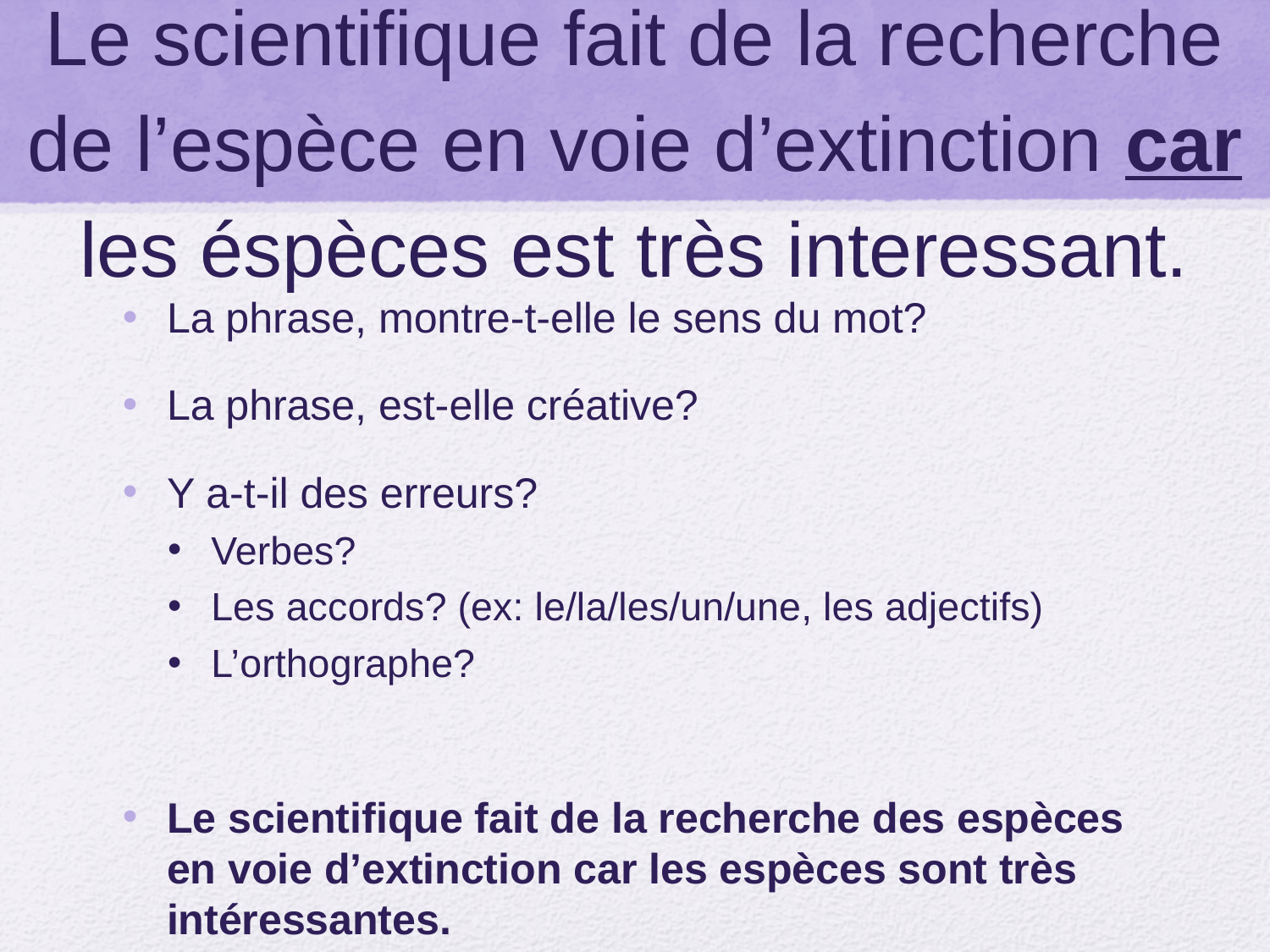

# Le scientifique fait de la recherche de l’espèce en voie d’extinction car les éspèces est très interessant.
La phrase, montre-t-elle le sens du mot?
La phrase, est-elle créative?
Y a-t-il des erreurs?
Verbes?
Les accords? (ex: le/la/les/un/une, les adjectifs)
L’orthographe?

Le scientifique fait de la recherche des espèces en voie d’extinction car les espèces sont très intéressantes.